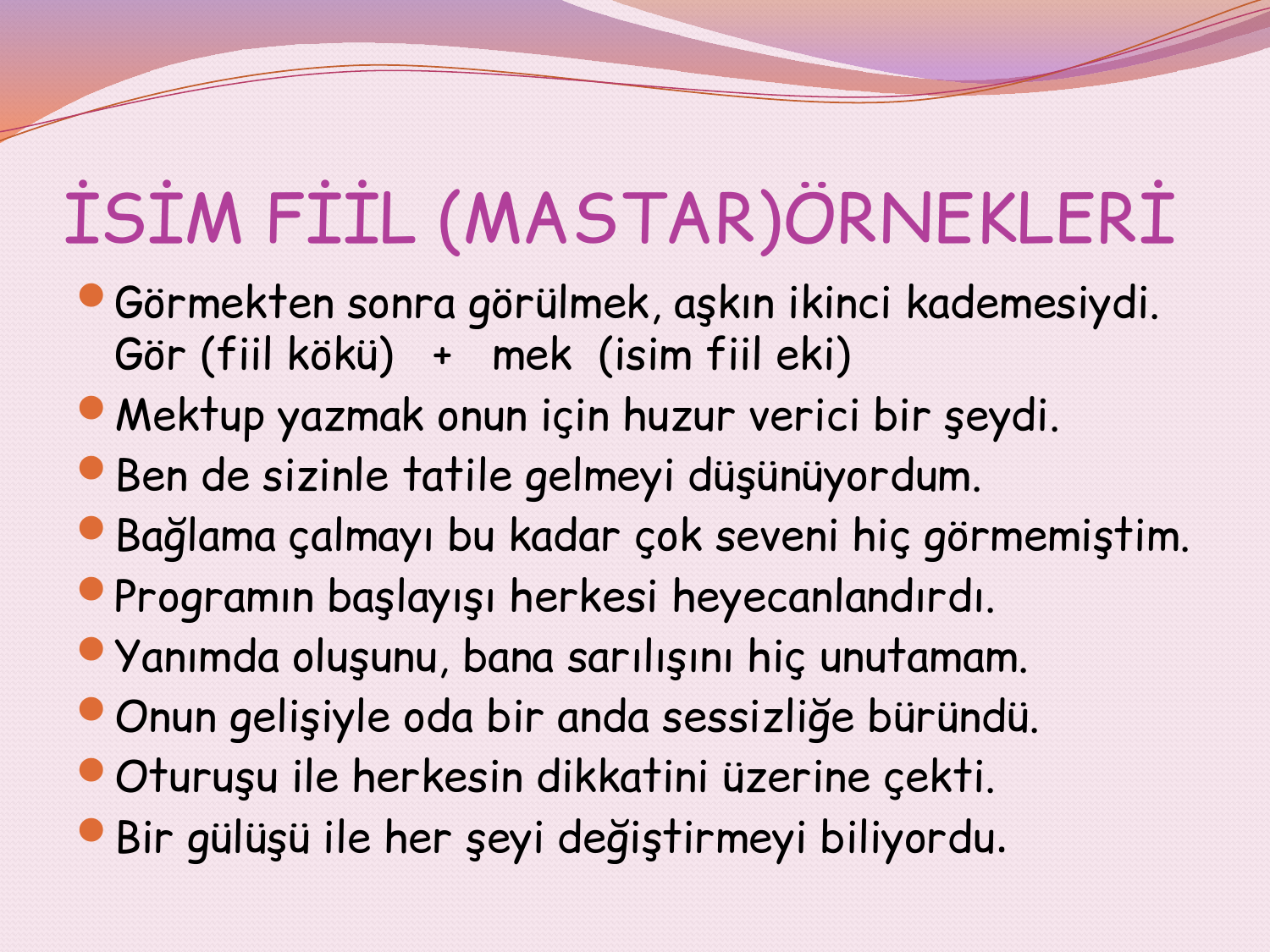

# İSİM FİİL (MASTAR)ÖRNEKLERİ
Görmekten sonra görülmek, aşkın ikinci kademesiydi.
Gör (fiil kökü)   +   mek  (isim fiil eki)
Mektup yazmak onun için huzur verici bir şeydi.
Ben de sizinle tatile gelmeyi düşünüyordum.
Bağlama çalmayı bu kadar çok seveni hiç görmemiştim.
Programın başlayışı herkesi heyecanlandırdı.
Yanımda oluşunu, bana sarılışını hiç unutamam.
Onun gelişiyle oda bir anda sessizliğe büründü.
Oturuşu ile herkesin dikkatini üzerine çekti.
Bir gülüşü ile her şeyi değiştirmeyi biliyordu.